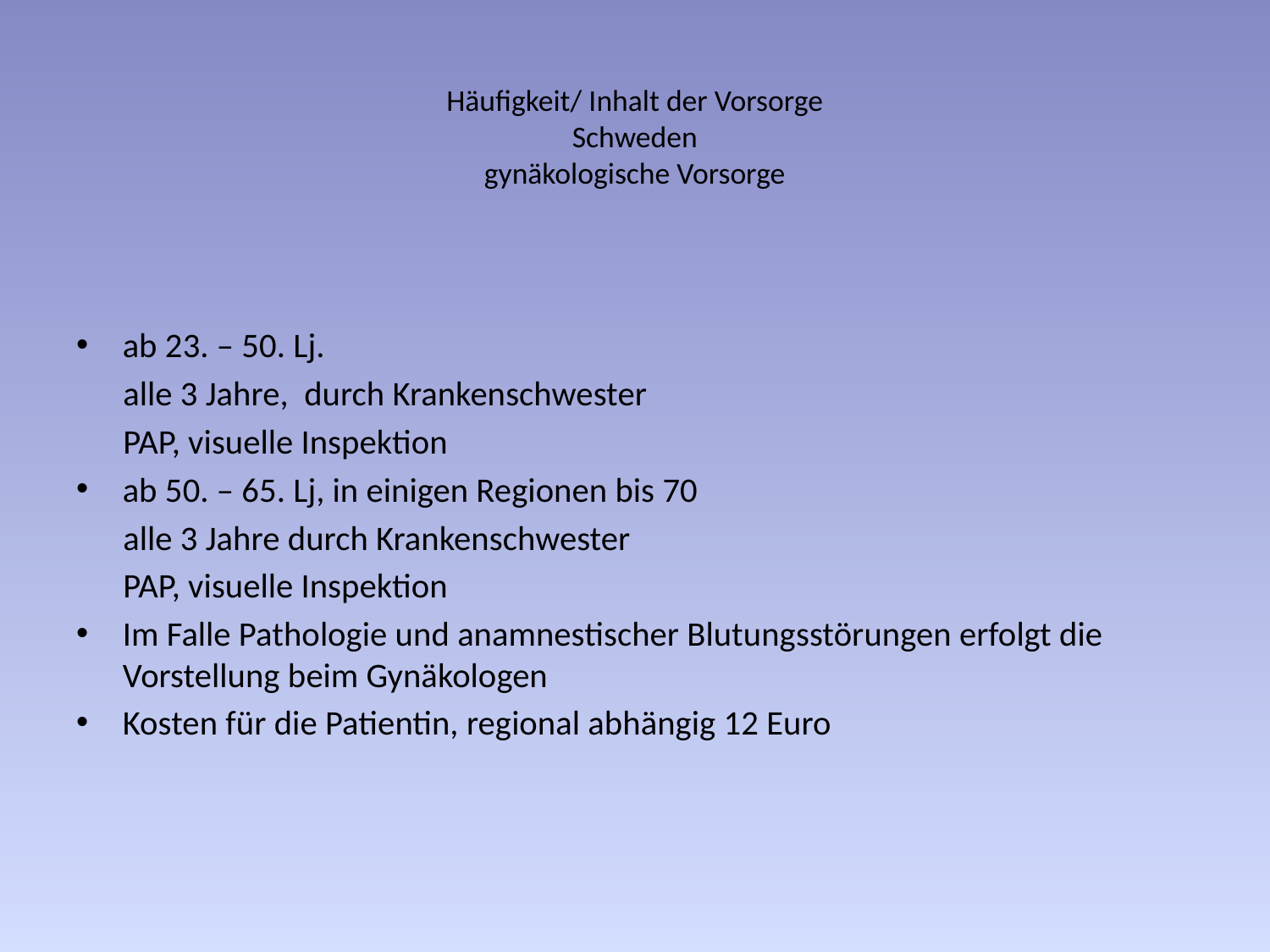

# Häufigkeit/ Inhalt der Vorsorge Schweden gynäkologische Vorsorge

ab 23. – 50. Lj.
      alle 3 Jahre,  durch Krankenschwester
      PAP, visuelle Inspektion
ab 50. – 65. Lj, in einigen Regionen bis 70
      alle 3 Jahre durch Krankenschwester
      PAP, visuelle Inspektion
Im Falle Pathologie und anamnestischer Blutungsstörungen erfolgt die Vorstellung beim Gynäkologen
Kosten für die Patientin, regional abhängig 12 Euro